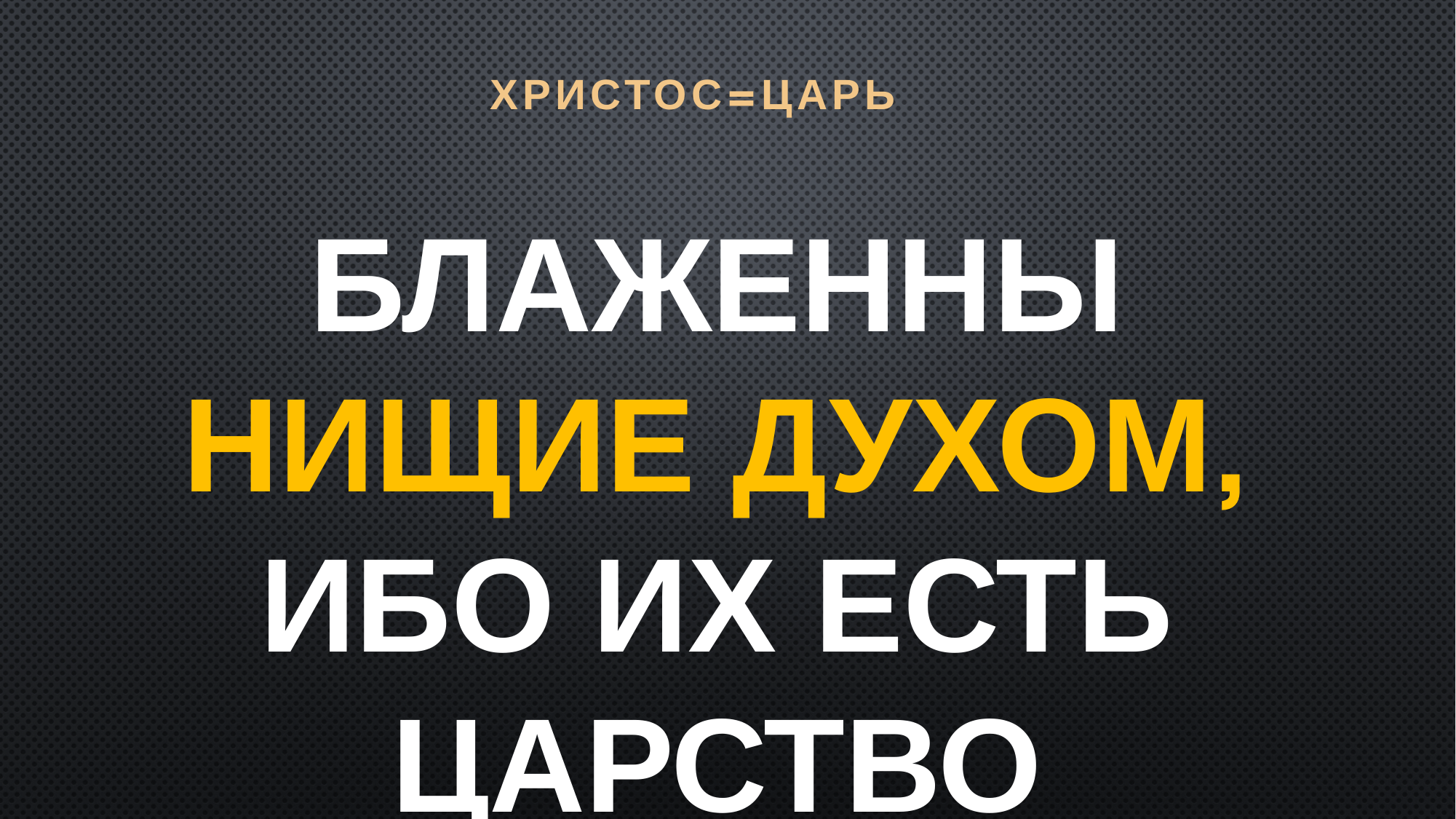

ХРИСТОС=ЦАРЬ
Блаженны нищие духом, ибо их есть Царство Небесное.